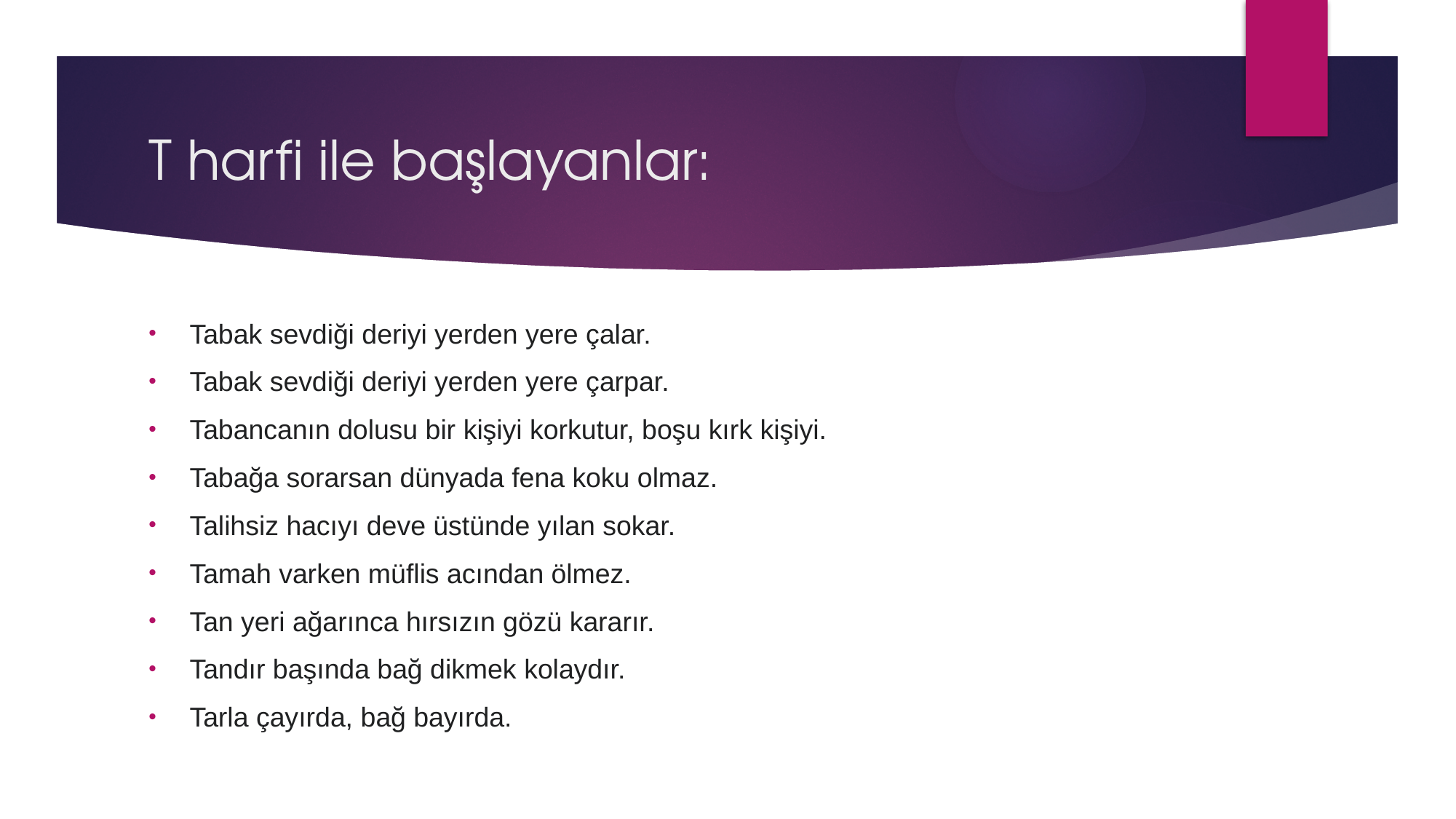

# T harfi ile başlayanlar:
Tabak sevdiği deriyi yerden yere çalar.
Tabak sevdiği deriyi yerden yere çarpar.
Tabancanın dolusu bir kişiyi korkutur, boşu kırk kişiyi.
Tabağa sorarsan dünyada fena koku olmaz.
Talihsiz hacıyı deve üstünde yılan sokar.
Tamah varken müflis acından ölmez.
Tan yeri ağarınca hırsızın gözü kararır.
Tandır başında bağ dikmek kolaydır.
Tarla çayırda, bağ bayırda.